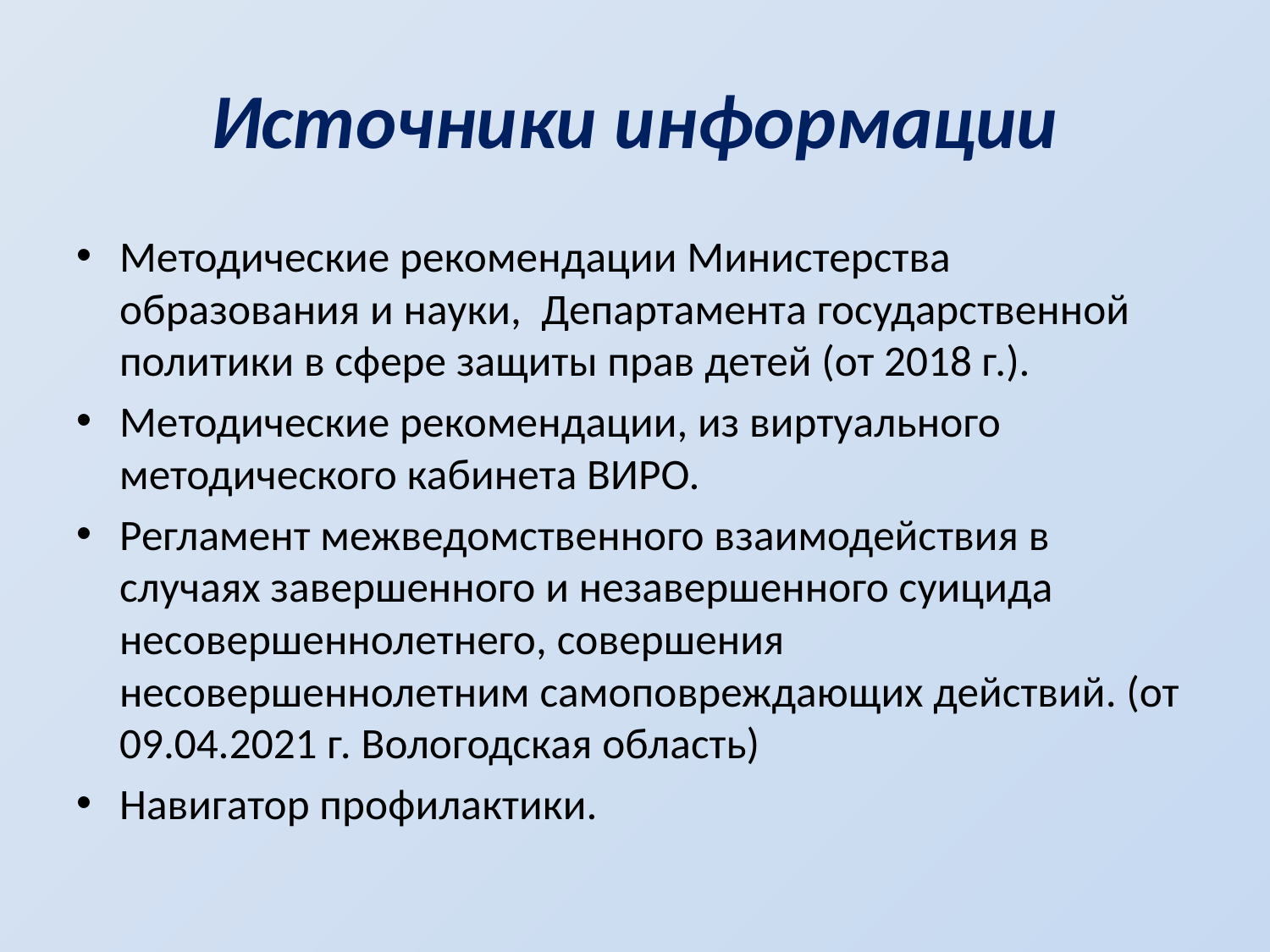

# Источники информации
Методические рекомендации Министерства образования и науки,  Департамента государственной политики в сфере защиты прав детей (от 2018 г.).
Методические рекомендации, из виртуального методического кабинета ВИРО.
Регламент межведомственного взаимодействия в случаях завершенного и незавершенного суицида несовершеннолетнего, совершения несовершеннолетним самоповреждающих действий. (от 09.04.2021 г. Вологодская область)
Навигатор профилактики.